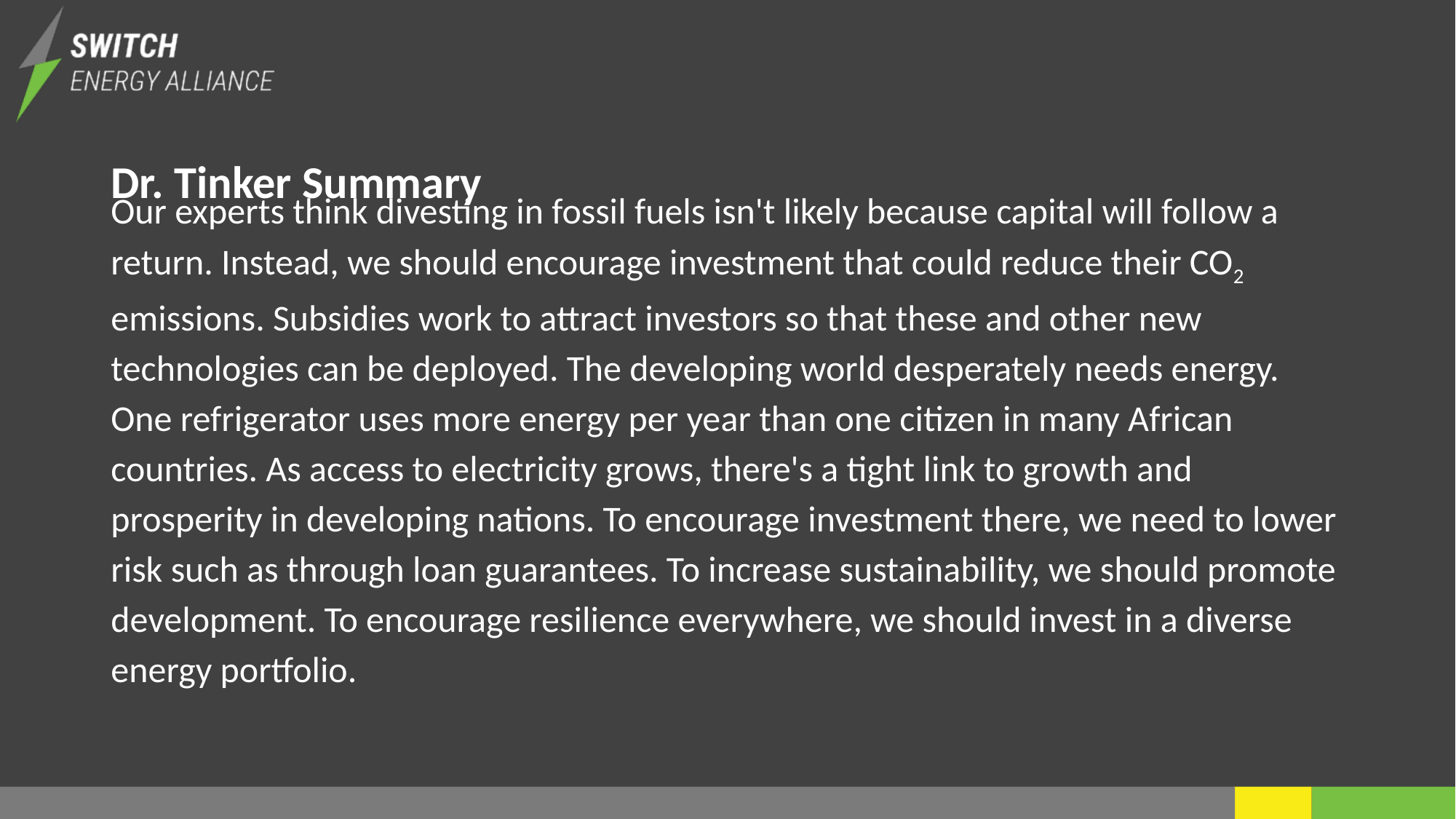

# Dr. Tinker Summary

Our experts think divesting in fossil fuels isn't likely because capital will follow a return. Instead, we should encourage investment that could reduce their CO2 emissions. Subsidies work to attract investors so that these and other new technologies can be deployed. The developing world desperately needs energy. One refrigerator uses more energy per year than one citizen in many African countries. As access to electricity grows, there's a tight link to growth and prosperity in developing nations. To encourage investment there, we need to lower risk such as through loan guarantees. To increase sustainability, we should promote development. To encourage resilience everywhere, we should invest in a diverse energy portfolio.